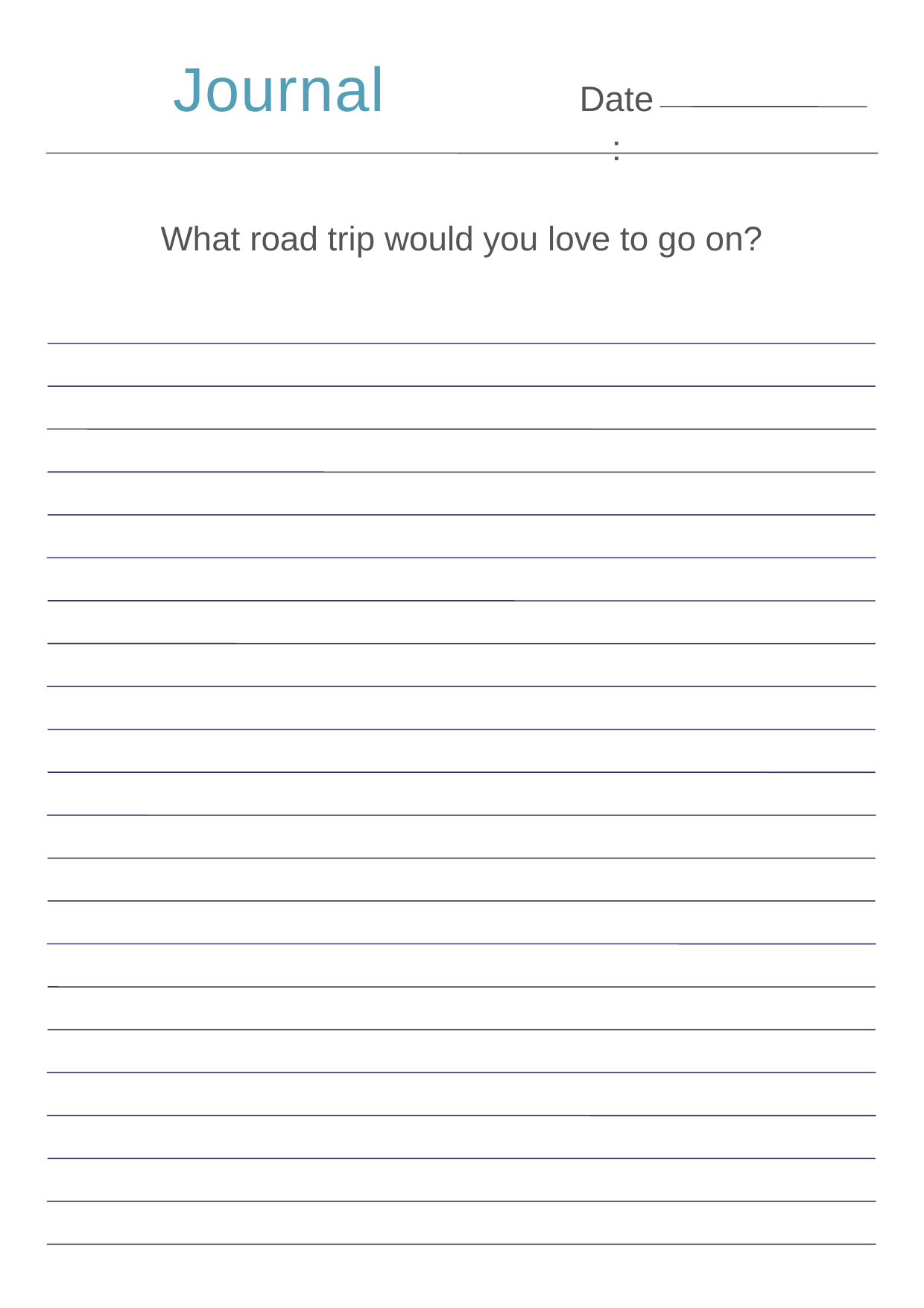

Journal
Date:

What road trip would you love to go on?